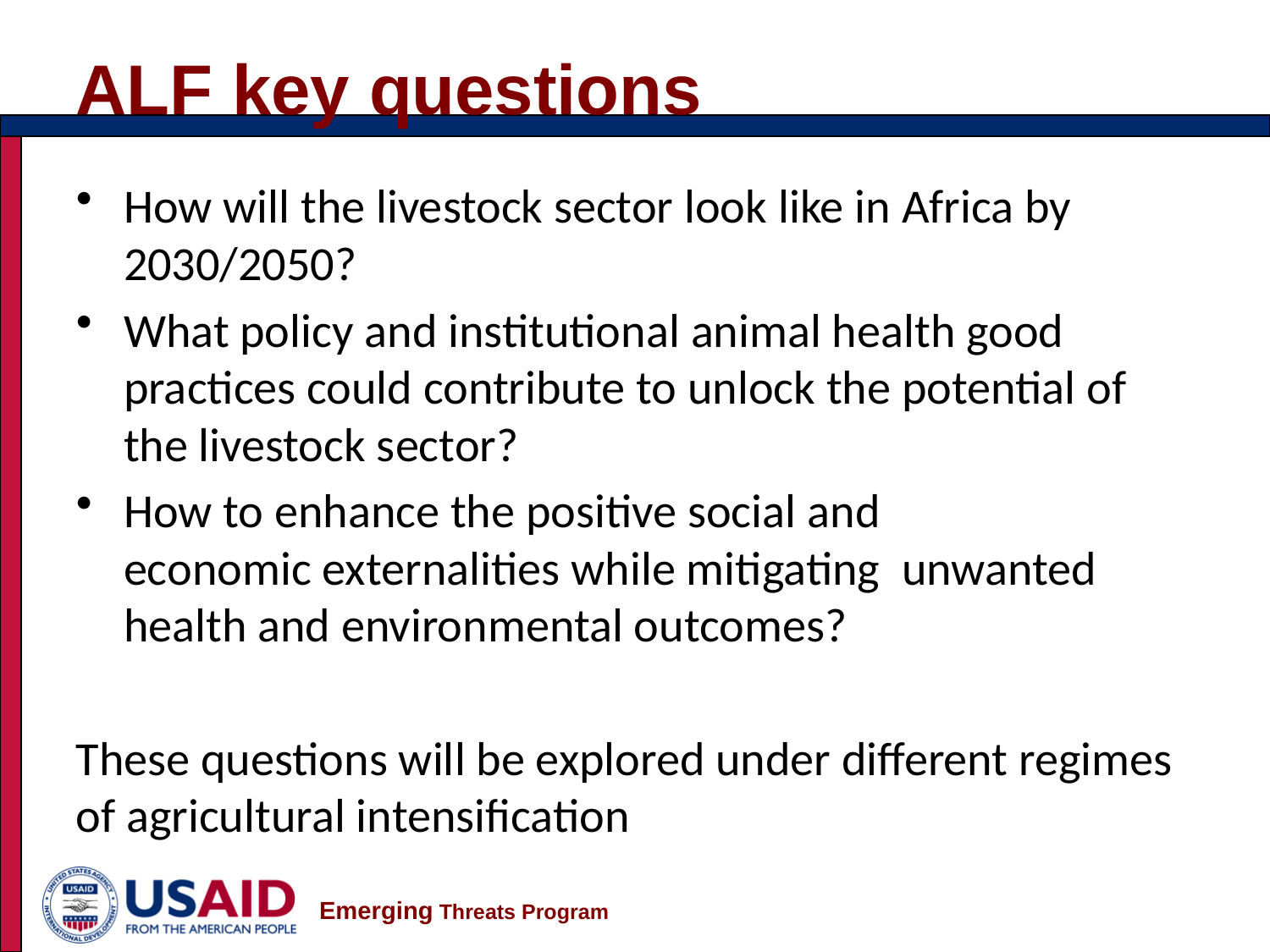

# ALF key questions
How will the livestock sector look like in Africa by 2030/2050?
What policy and institutional animal health good practices could contribute to unlock the potential of the livestock sector?
How to enhance the positive social and economic externalities while mitigating  unwanted health and environmental outcomes?

These questions will be explored under different regimes of agricultural intensification